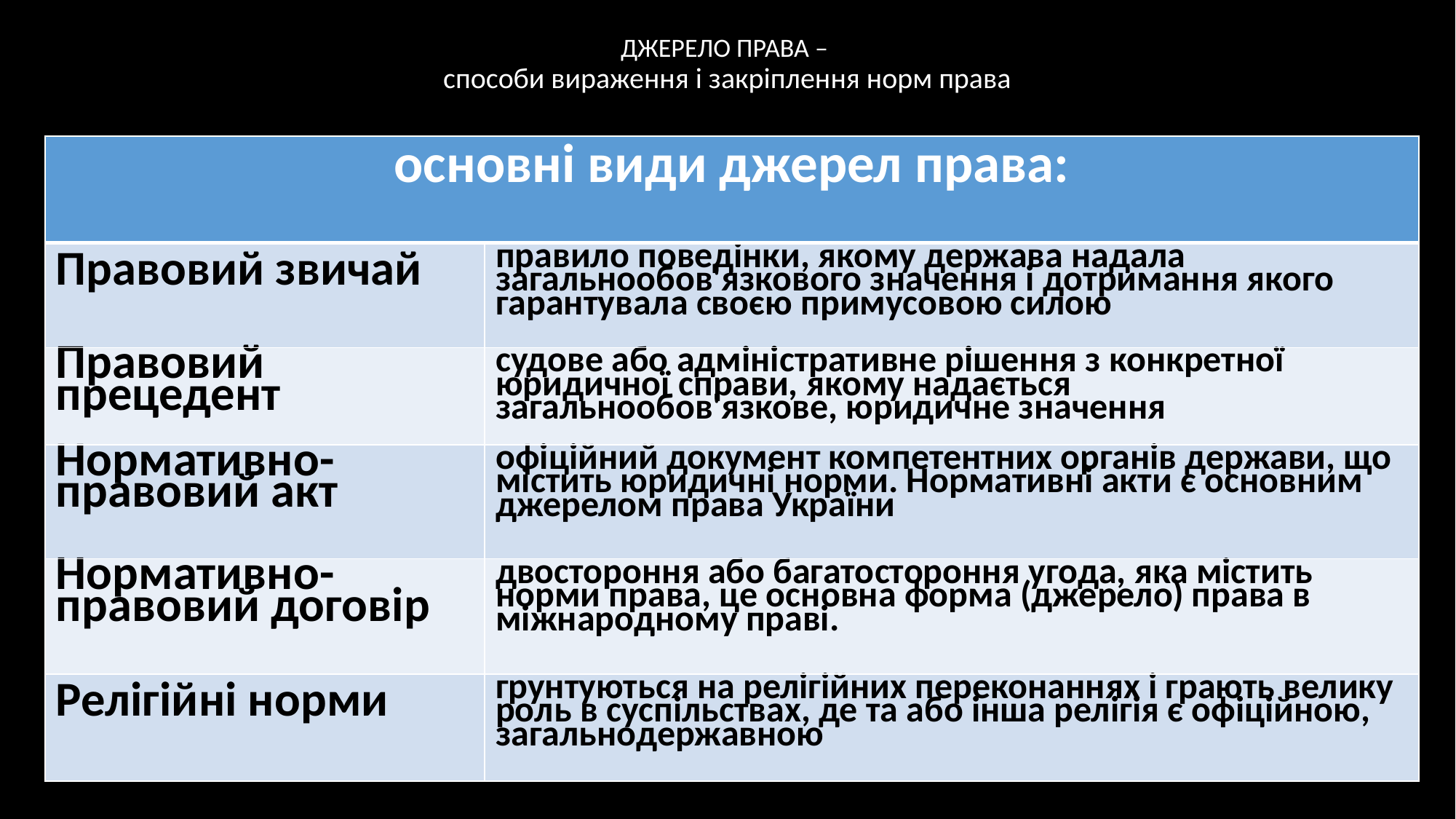

# ДЖЕРЕЛО ПРАВА – способи вираження і закріплення норм права
| основні види джерел права: |  |
| --- | --- |
| Правовий звичай | правило поведінки, якому держава надала загальнообов'язкового значення і дотримання якого гарантувала своєю примусовою силою |
| Правовий прецедент | судове або адміністративне рішення з конкретної юридичної справи, якому надається загальнообов'язкове, юридичне значення |
| Нормативно- правовий акт | офіційний документ компетентних органів держави, що містить юридичні норми. Нормативні акти є основним джерелом права України |
| Нормативно-правовий договір | двостороння або багатостороння угода, яка містить норми права, це основна форма (джерело) права в міжнародному праві. |
| Релігійні норми | грунтуються на релігійних переконаннях і грають велику роль в суспільствах, де та або інша релігія є офіційною, загальнодержавною |